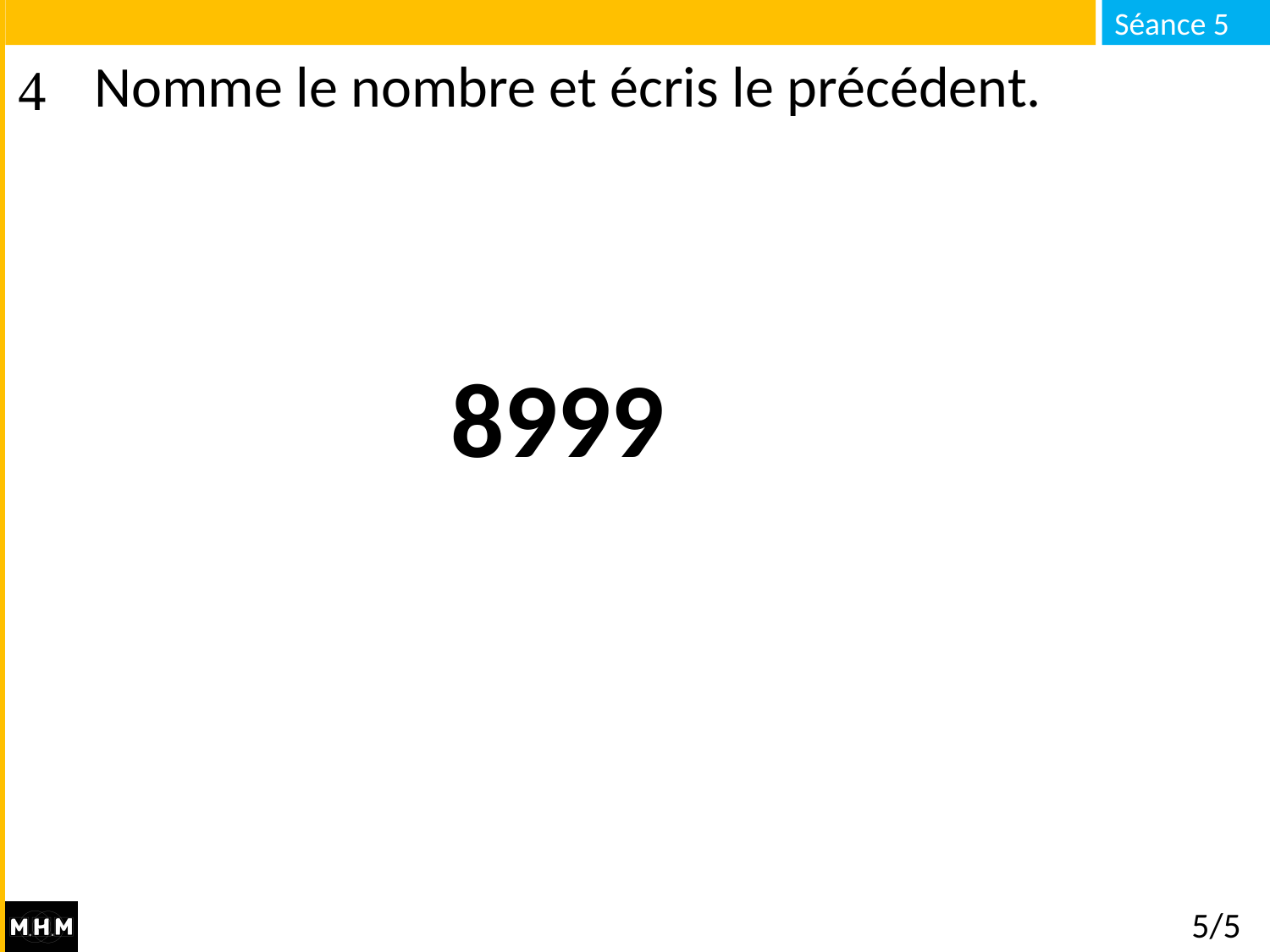

# Nomme le nombre et écris le précédent.
8999
5/5